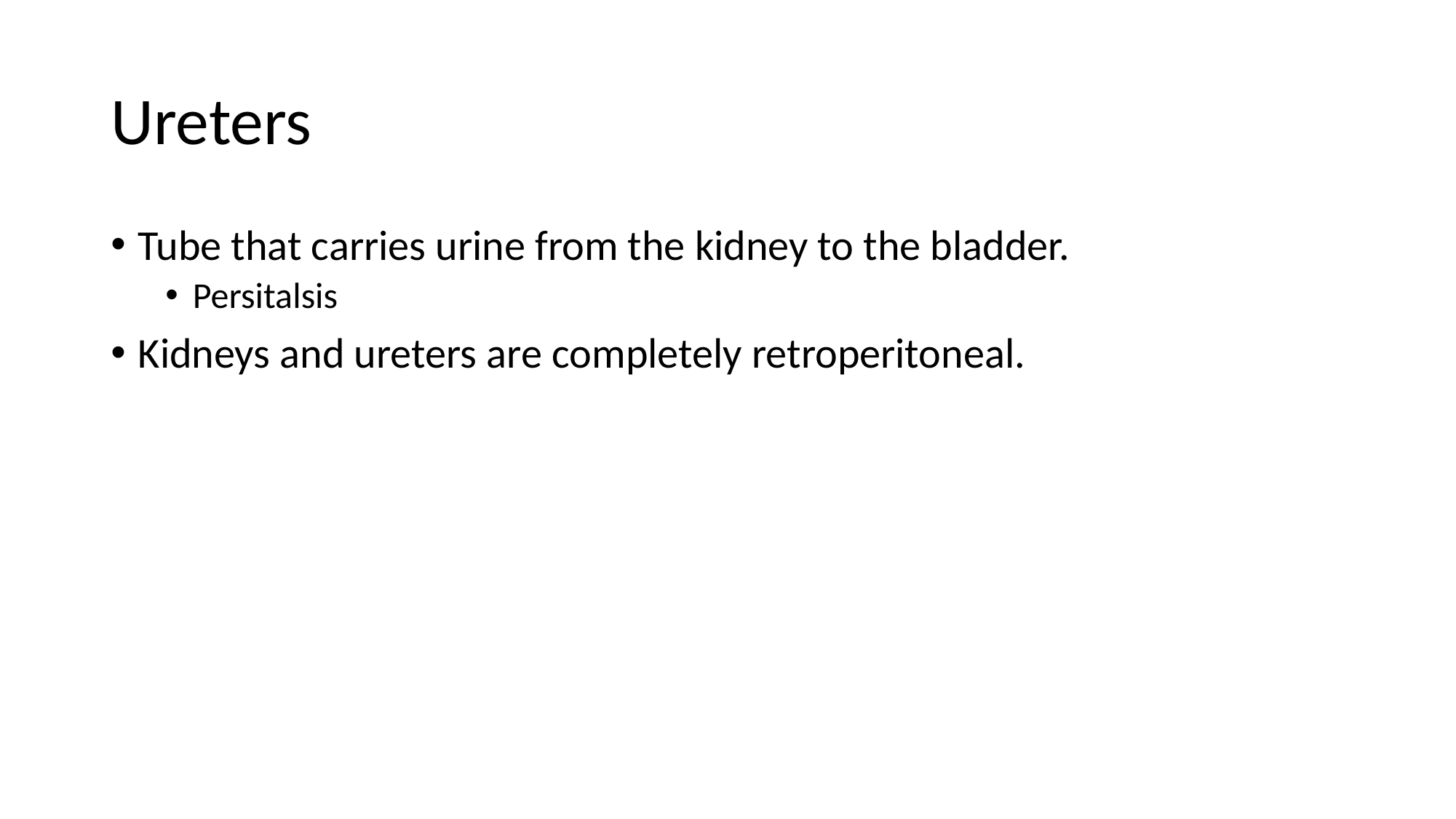

# Ureters
Tube that carries urine from the kidney to the bladder.
Persitalsis
Kidneys and ureters are completely retroperitoneal.